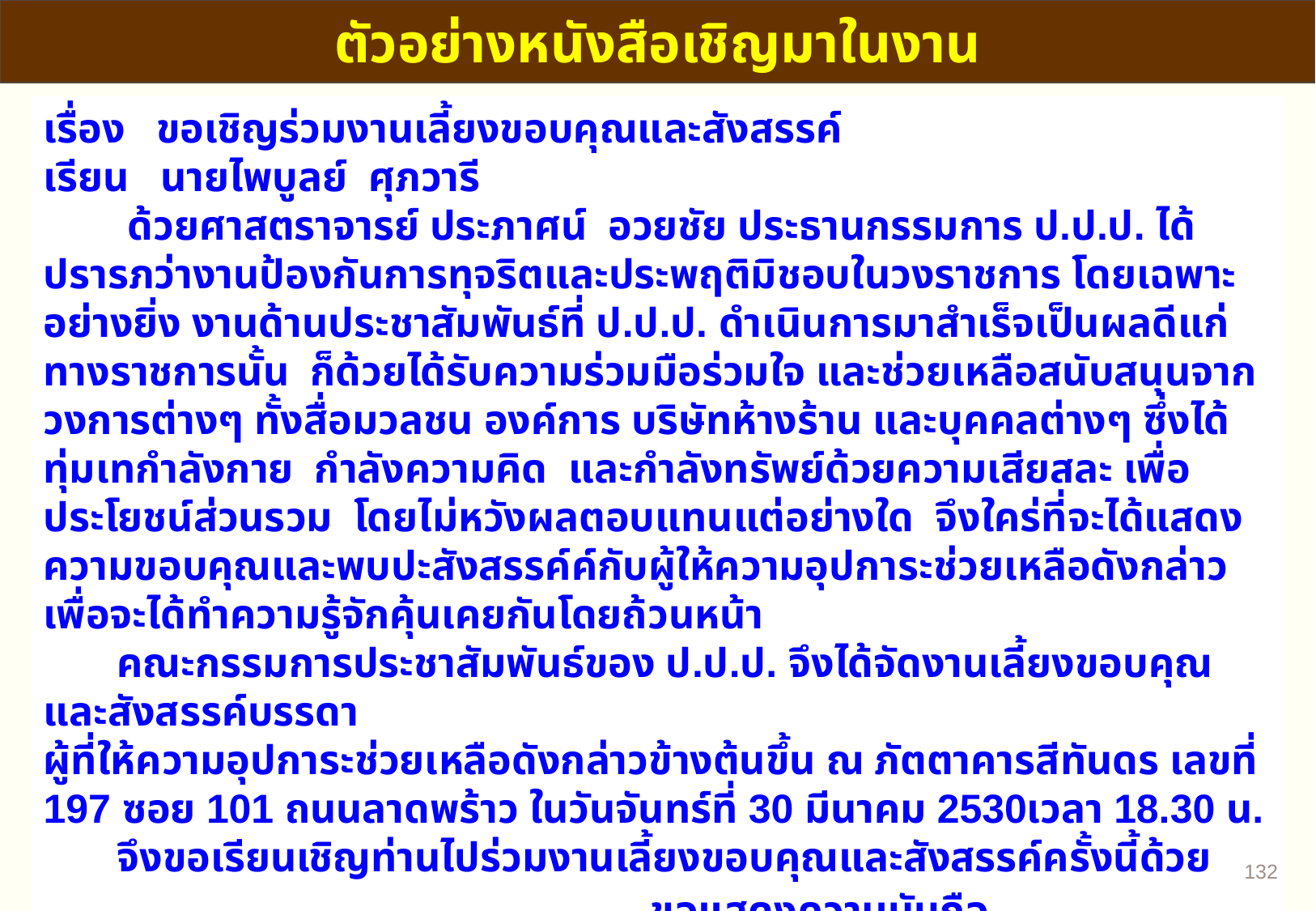

ตัวอย่างหนังสือเชิญมาในงาน
เรื่อง   ขอเชิญร่วมงานเลี้ยงขอบคุณและสังสรรค์
เรียน   นายไพบูลย์  ศุภวารี
        ด้วยศาสตราจารย์ ประภาศน์  อวยชัย ประธานกรรมการ ป.ป.ป. ได้ปรารภว่างานป้องกันการทุจริตและประพฤติมิชอบในวงราชการ โดยเฉพาะอย่างยิ่ง งานด้านประชาสัมพันธ์ที่ ป.ป.ป. ดำเนินการมาสำเร็จเป็นผลดีแก่ทางราชการนั้น  ก็ด้วยได้รับความร่วมมือร่วมใจ และช่วยเหลือสนับสนุนจากวงการต่างๆ ทั้งสื่อมวลชน องค์การ บริษัทห้างร้าน และบุคคลต่างๆ ซึ่งได้ทุ่มเทกำลังกาย  กำลังความคิด  และกำลังทรัพย์ด้วยความเสียสละ เพื่อประโยชน์ส่วนรวม  โดยไม่หวังผลตอบแทนแต่อย่างใด  จึงใคร่ที่จะได้แสดงความขอบคุณและพบปะสังสรรค์ค์กับผู้ให้ความอุปการะช่วยเหลือดังกล่าว เพื่อจะได้ทำความรู้จักคุ้นเคยกันโดยถ้วนหน้า
       คณะกรรมการประชาสัมพันธ์ของ ป.ป.ป. จึงได้จัดงานเลี้ยงขอบคุณและสังสรรค์บรรดา
ผู้ที่ให้ความอุปการะช่วยเหลือดังกล่าวข้างต้นขึ้น ณ ภัตตาคารสีทันดร เลขที่ 197 ซอย 101 ถนนลาดพร้าว ในวันจันทร์ที่ 30 มีนาคม 2530เวลา 18.30 น.
       จึงขอเรียนเชิญท่านไปร่วมงานเลี้ยงขอบคุณและสังสรรค์ครั้งนี้ด้วย
					ขอแสดงความนับถือ

					(นายประวีณ  ณ นคร)
				ประธานอนุกรรมการประชาสัมพันธ์ ป.ป.ป.
132